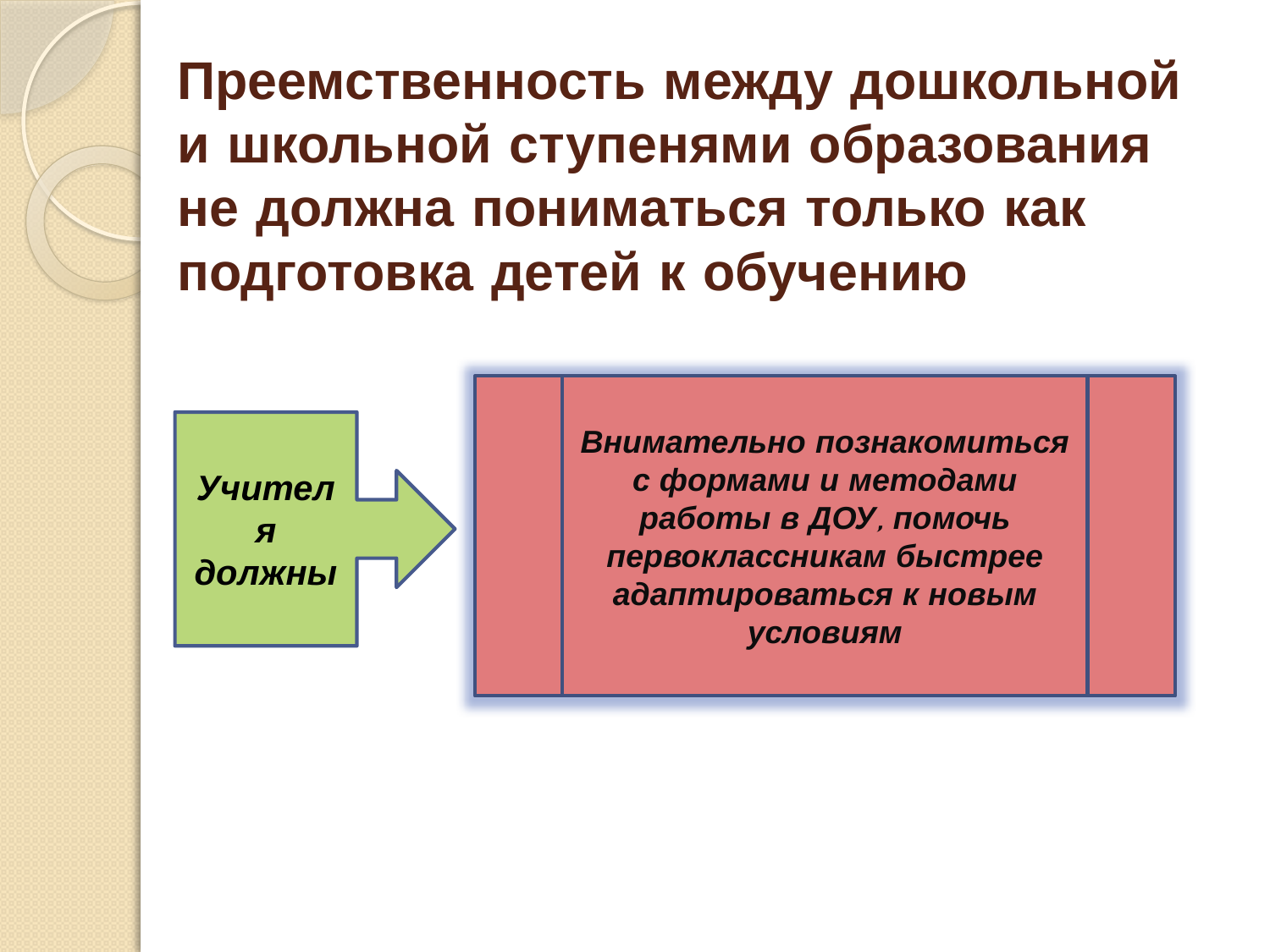

# Преемственность между дошкольной и школьной ступенями образования не должна пониматься только как подготовка детей к обучению
Внимательно познакомиться с формами и методами работы в ДОУ, помочь первоклассникам быстрее адаптироваться к новым условиям
Учителя должны